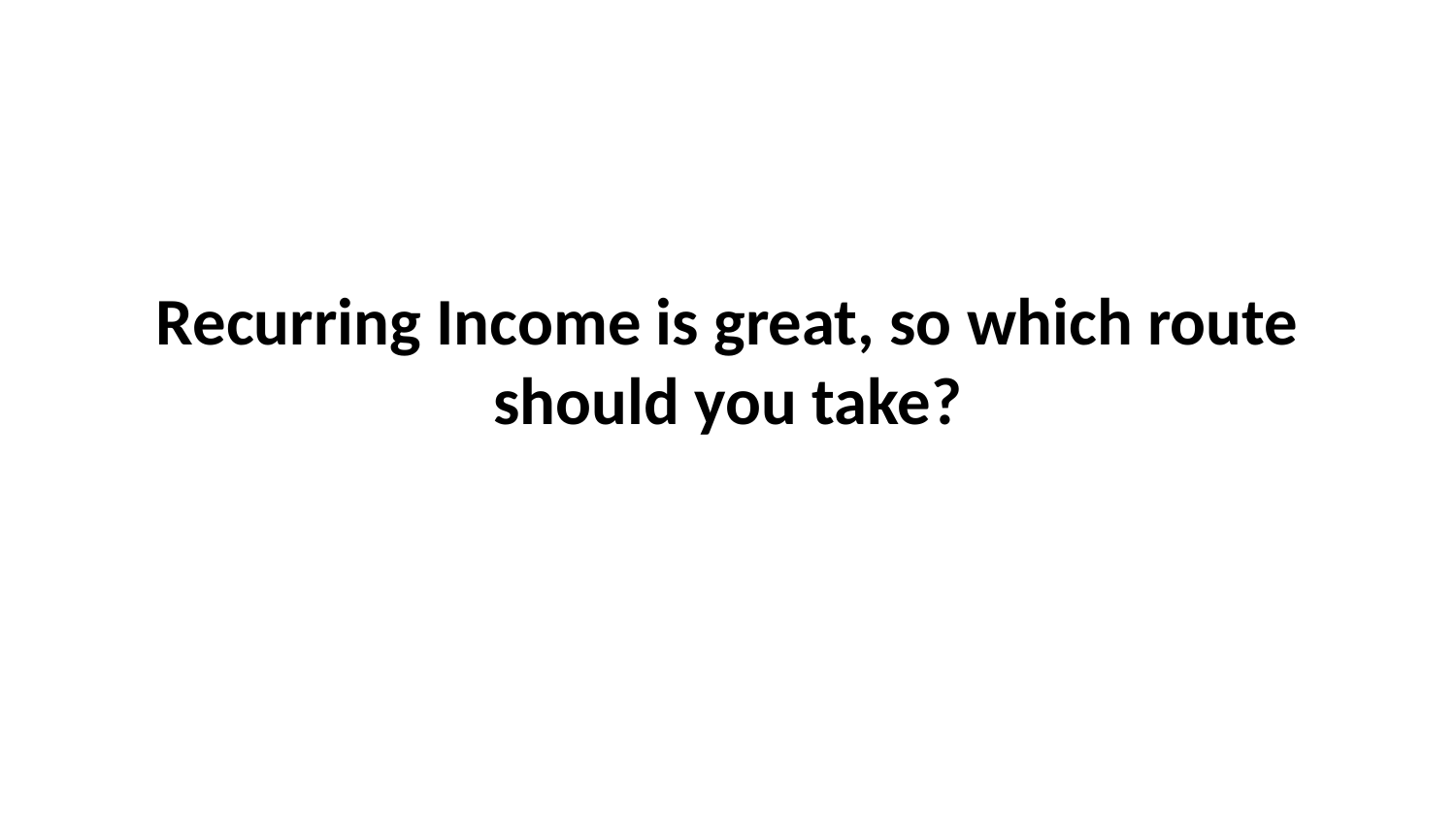

# Recurring Income is great, so which route should you take?